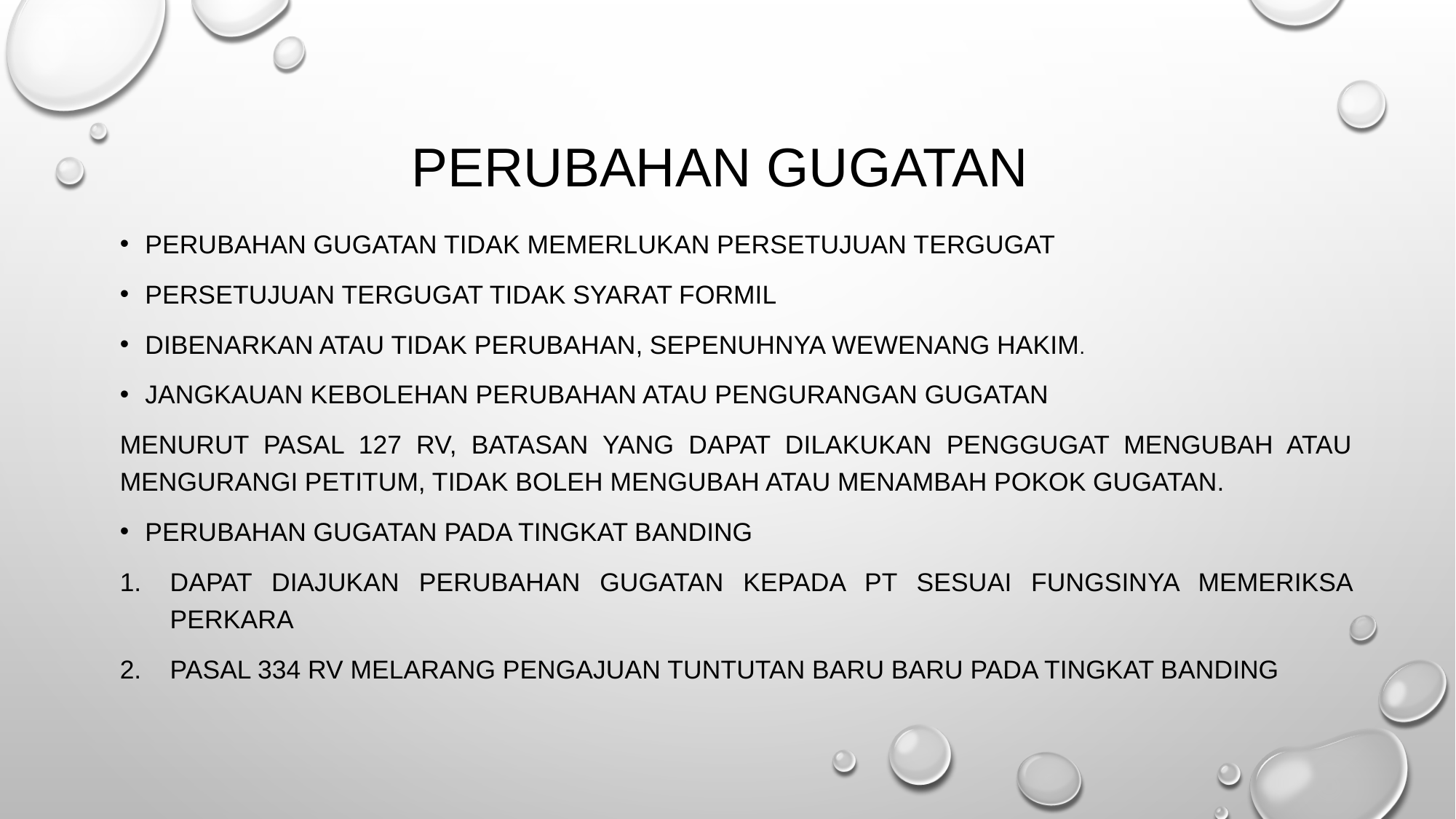

# Perubahan Gugatan
Perubahan gugatan tidak memerlukan persetujuan tergugat
Persetujuan Tergugat tidak syarat formil
Dibenarkan atau tidak perubahan, sepenuhnya wewenang Hakim.
Jangkauan kebolehan perubahan atau pengurangan gugatan
Menurut pasal 127 Rv, batasan yang dapat dilakukan penggugat mengubah atau mengurangi petitum, tidak boleh mengubah atau menambah pokok gugatan.
Perubahan gugatan pada tingkat banding
Dapat diajukan perubahan gugatan kepada PT sesuai fungsinya memeriksa perkara
Pasal 334 Rv melarang pengajuan tuntutan baru baru pada tingkat banding